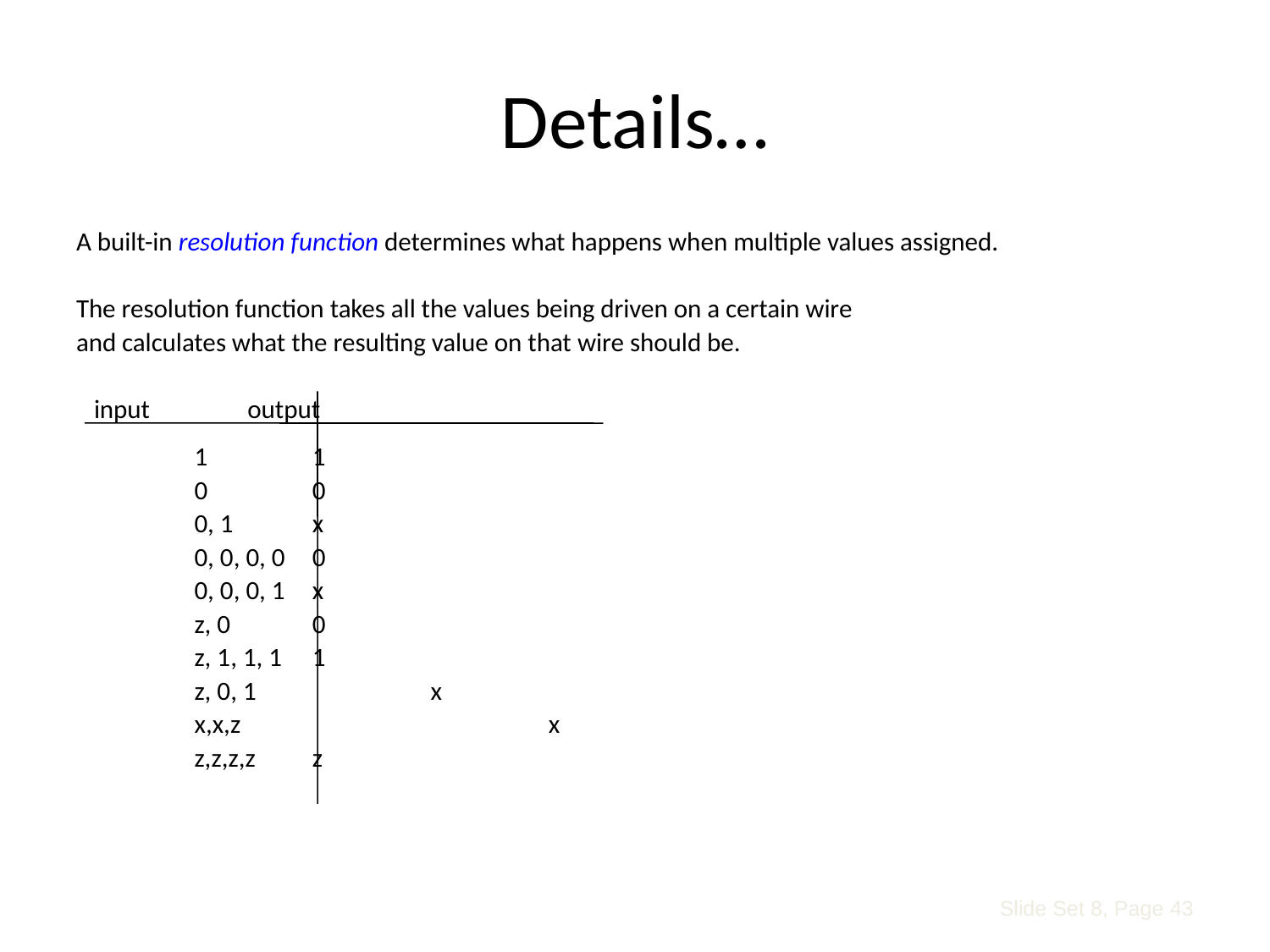

# Details…
A built-in resolution function determines what happens when multiple values assigned.

The resolution function takes all the values being driven on a certain wire
and calculates what the resulting value on that wire should be.

   input			         output

	1				1
	0				0
	0, 1				x
	0, 0, 0, 0			0
	0, 0, 0, 1			x
	z, 0				0
	z, 1, 1, 1			1
	z, 0, 1			      	x
       	x,x,z                                 	x
	z,z,z,z				z

Slide Set 8, Page 43